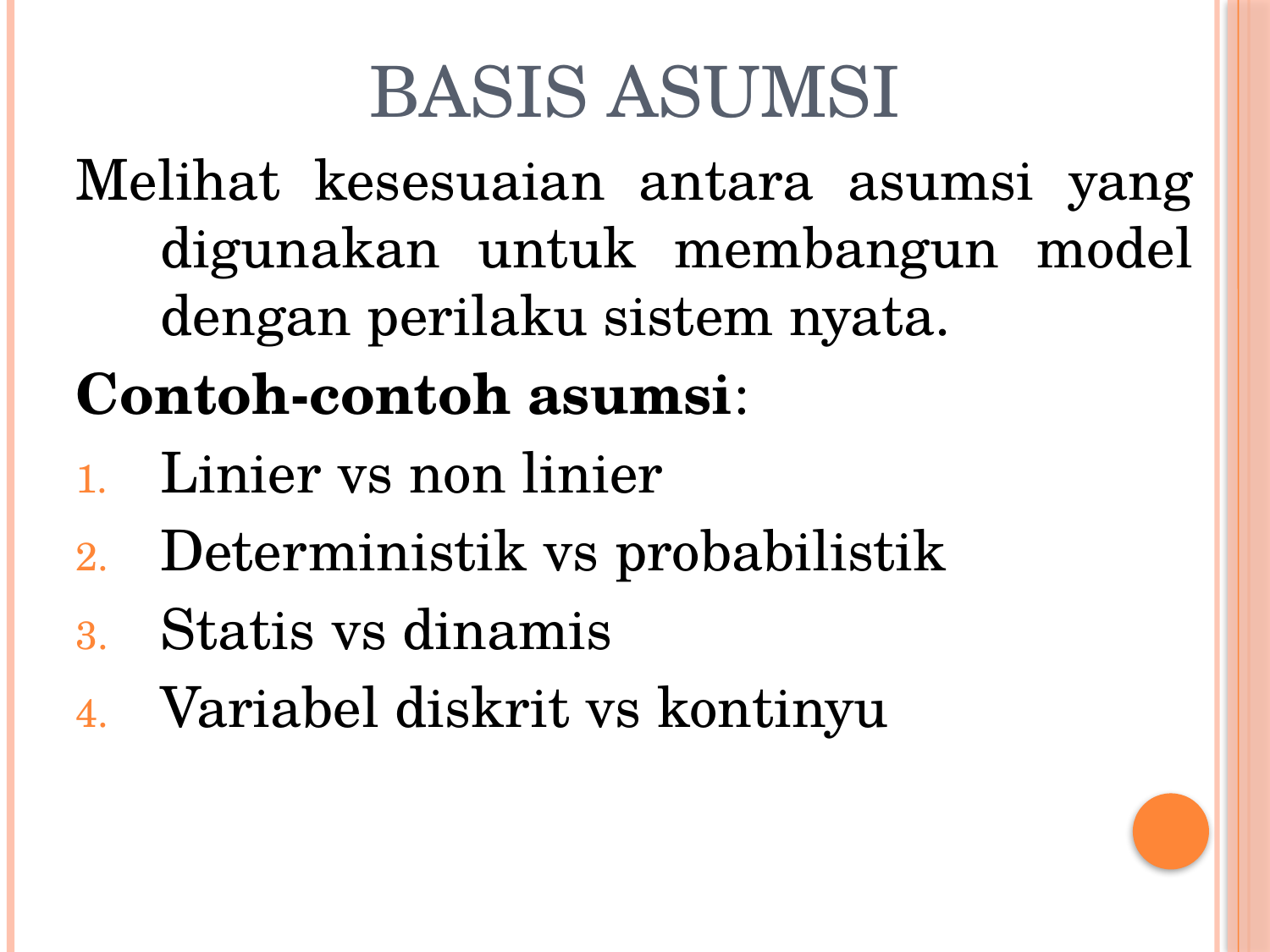

# Basis Asumsi
Melihat kesesuaian antara asumsi yang digunakan untuk membangun model dengan perilaku sistem nyata.
Contoh-contoh asumsi:
Linier vs non linier
Deterministik vs probabilistik
Statis vs dinamis
Variabel diskrit vs kontinyu